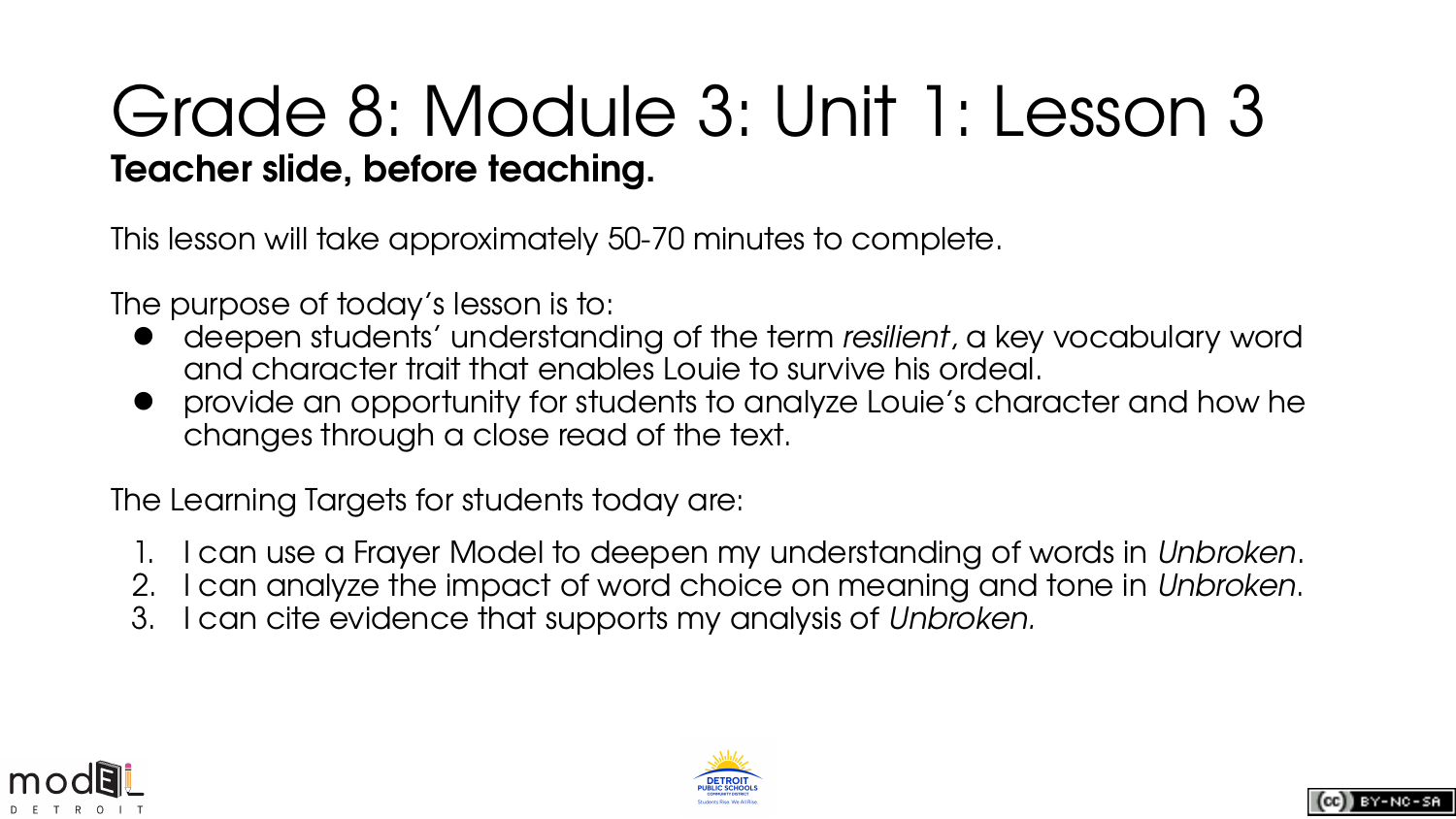

# Grade 8: Module 3: Unit 1: Lesson 3
Teacher slide, before teaching.

This lesson will take approximately 50-70 minutes to complete.

The purpose of today’s lesson is to:
deepen students’ understanding of the term resilient, a key vocabulary word and character trait that enables Louie to survive his ordeal.
provide an opportunity for students to analyze Louie’s character and how he changes through a close read of the text.
The Learning Targets for students today are:
I can use a Frayer Model to deepen my understanding of words in Unbroken.
I can analyze the impact of word choice on meaning and tone in Unbroken.
I can cite evidence that supports my analysis of Unbroken.